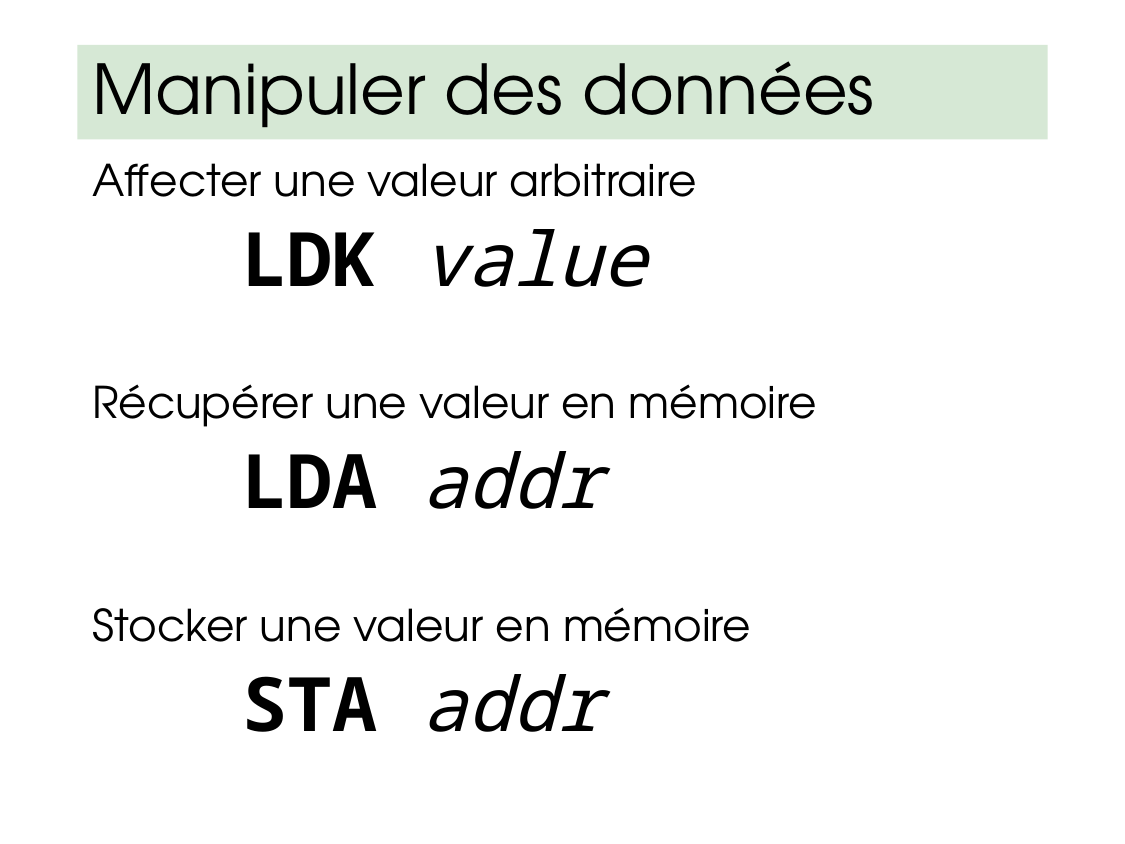

# Manipuler des données
Affecter une valeur arbitraire
	LDK value

Récupérer une valeur en mémoire
	LDA addr

Stocker une valeur en mémoire
	STA addr